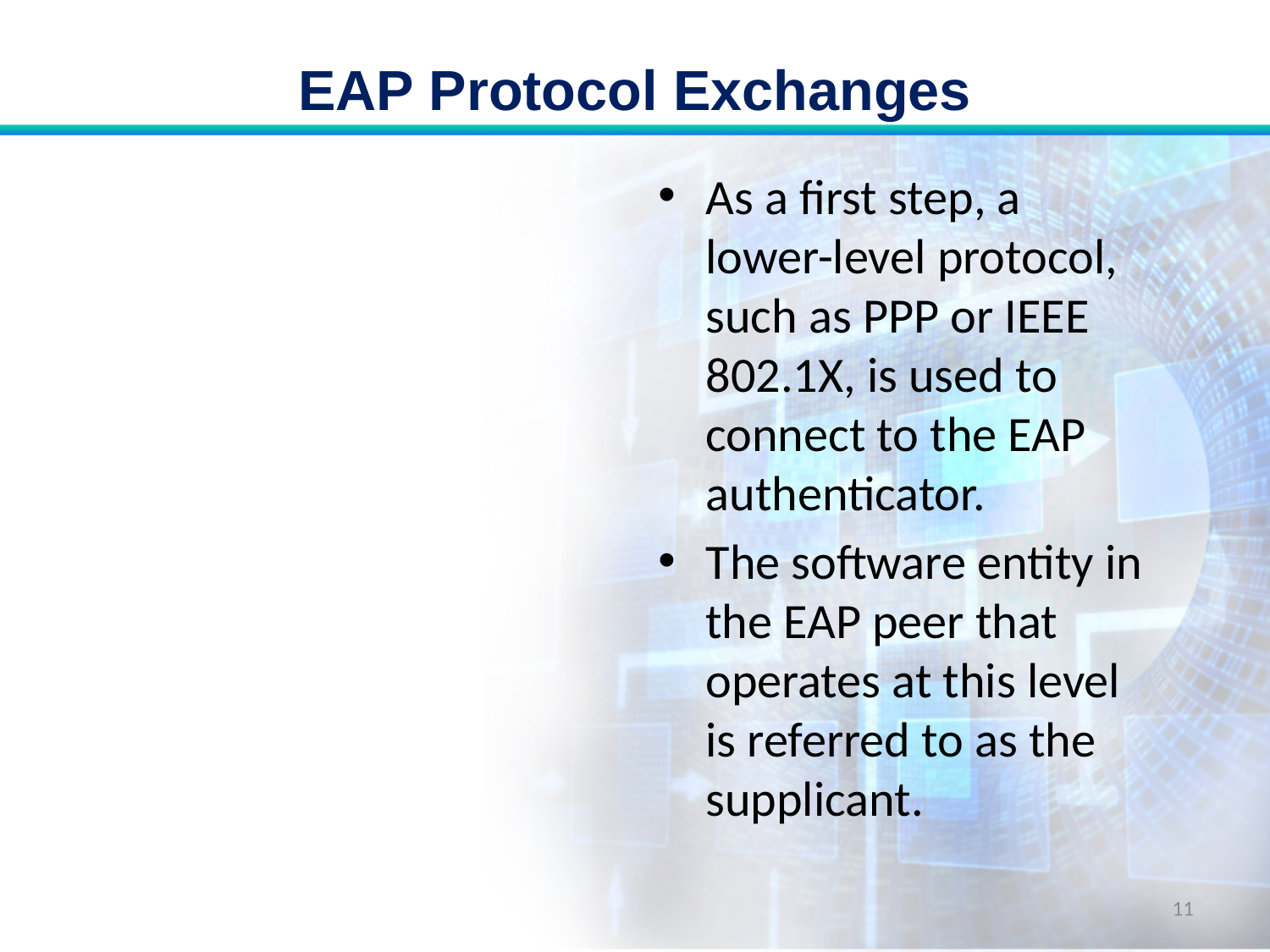

# EAP Protocol Exchanges
As a first step, a lower-level protocol, such as PPP or IEEE 802.1X, is used to connect to the EAP authenticator.
The software entity in the EAP peer that operates at this level is referred to as the supplicant.
11